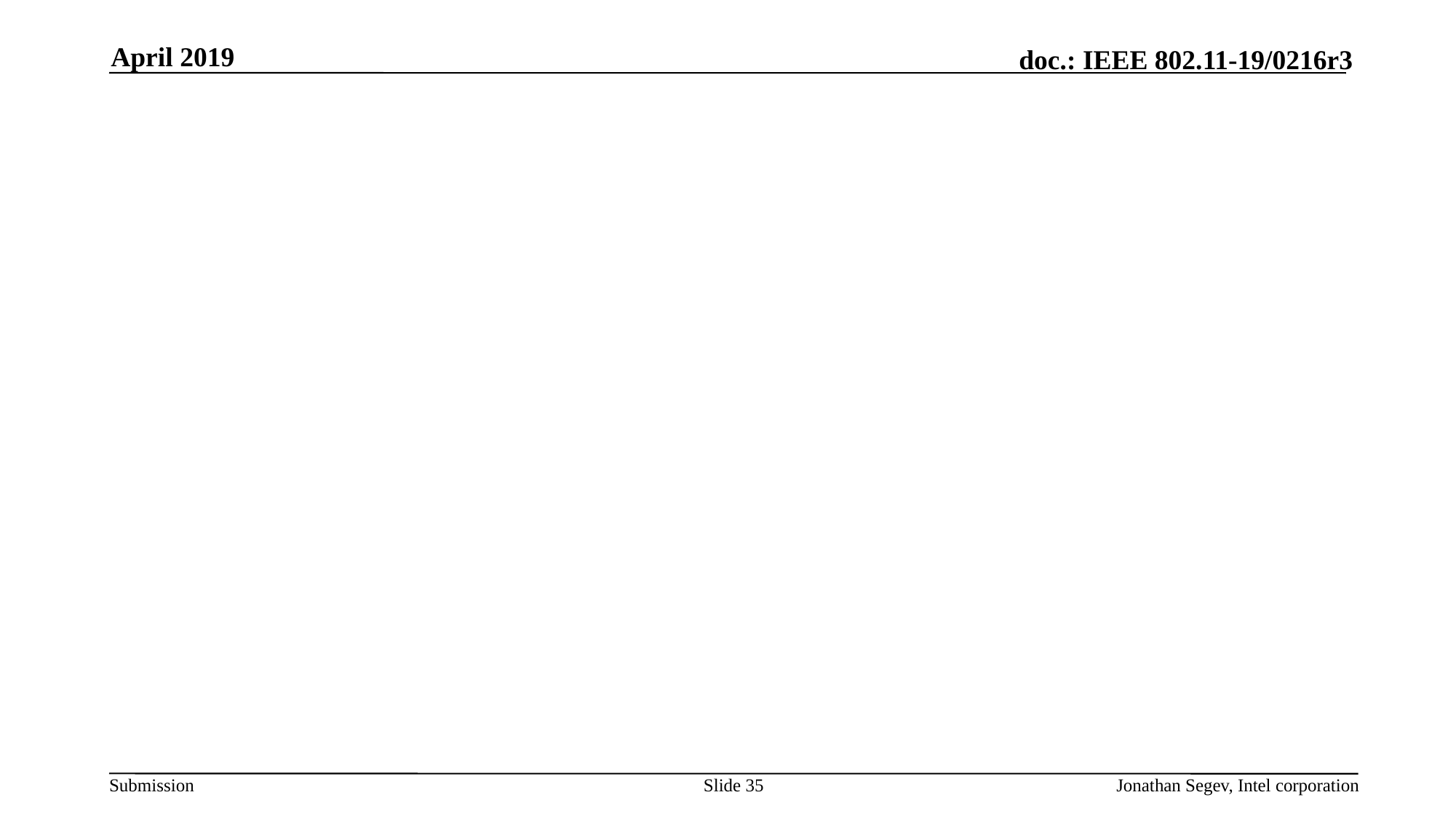

April 2019
#

Slide 35
Jonathan Segev, Intel corporation